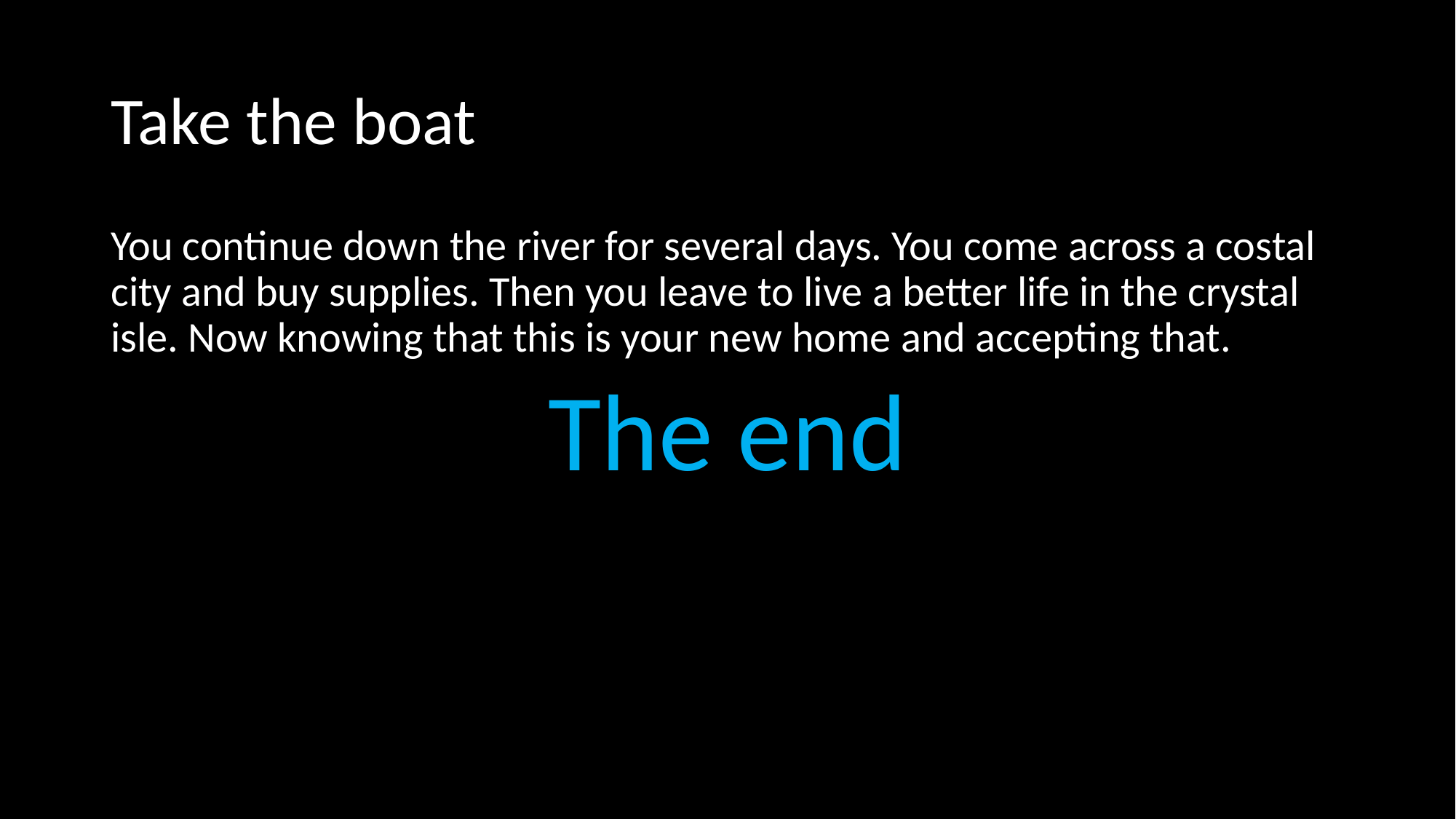

# Take the boat
You continue down the river for several days. You come across a costal city and buy supplies. Then you leave to live a better life in the crystal isle. Now knowing that this is your new home and accepting that.
The end